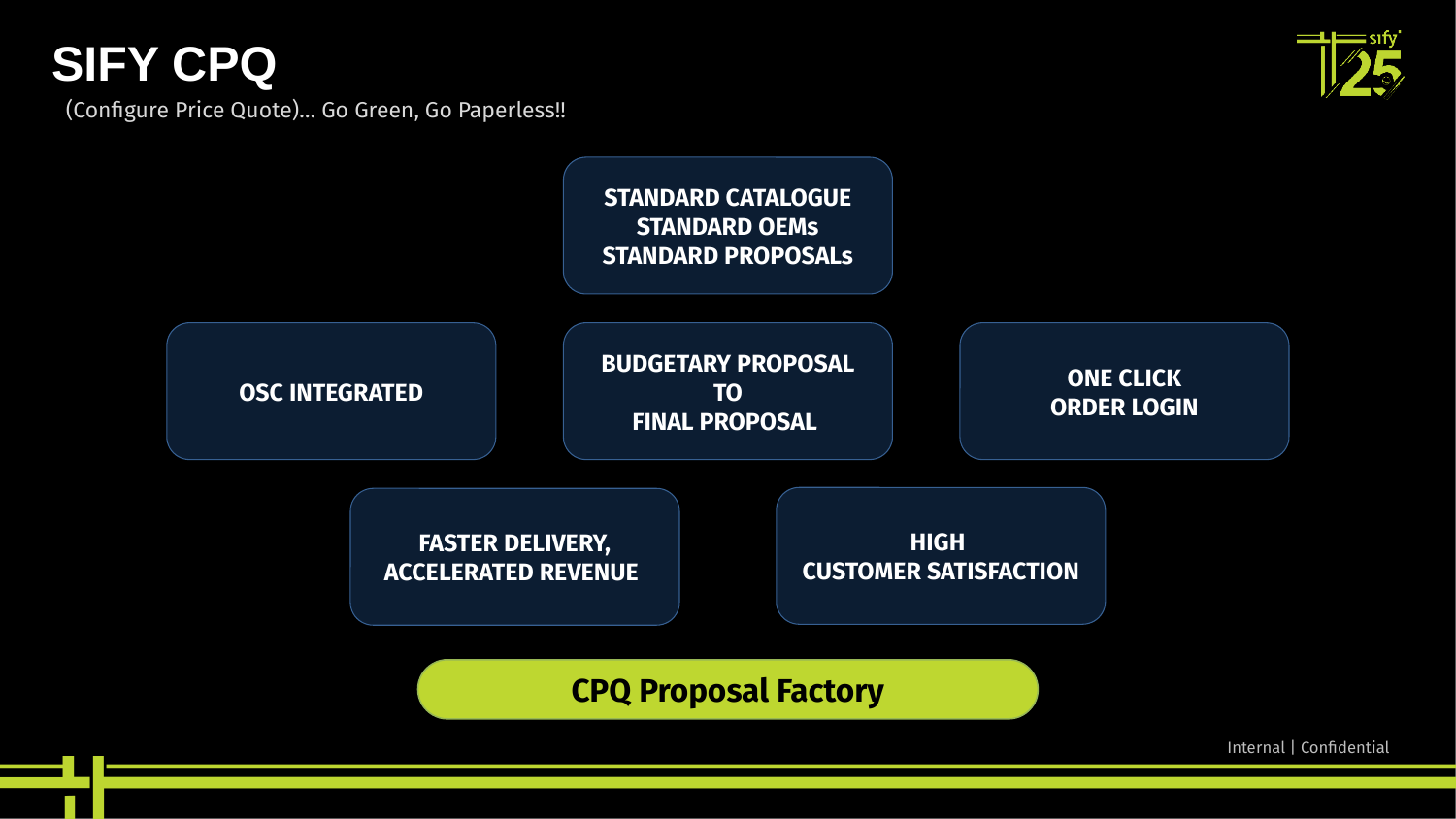

# SIFY CPQ
(Configure Price Quote)… Go Green, Go Paperless!!
STANDARD CATALOGUE
STANDARD OEMs
STANDARD PROPOSALs
ONE CLICK
ORDER LOGIN
OSC INTEGRATED
BUDGETARY PROPOSAL
TO
FINAL PROPOSAL
HIGH
CUSTOMER SATISFACTION
FASTER DELIVERY,
ACCELERATED REVENUE
CPQ Proposal Factory